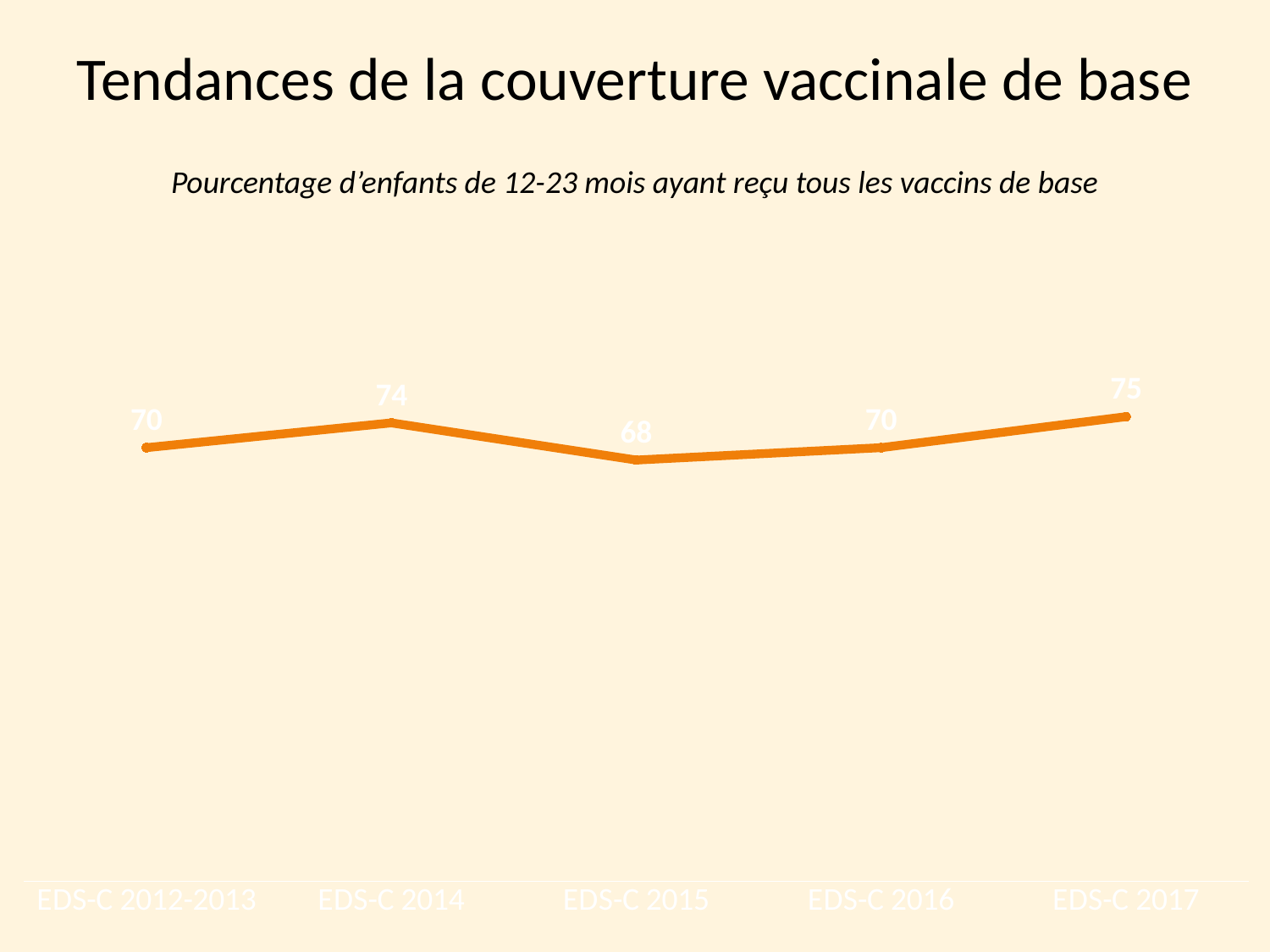

# Tendances de la couverture vaccinale de base
Pourcentage d’enfants de 12-23 mois ayant reçu tous les vaccins de base

### Chart

| Category | Series 1 |
|---|---|
| EDS-C 2012-2013 | 70.0 |
| EDS-C 2014 | 74.0 |
| EDS-C 2015 | 68.0 |
| EDS-C 2016 | 70.0 |
| EDS-C 2017 | 75.0 |